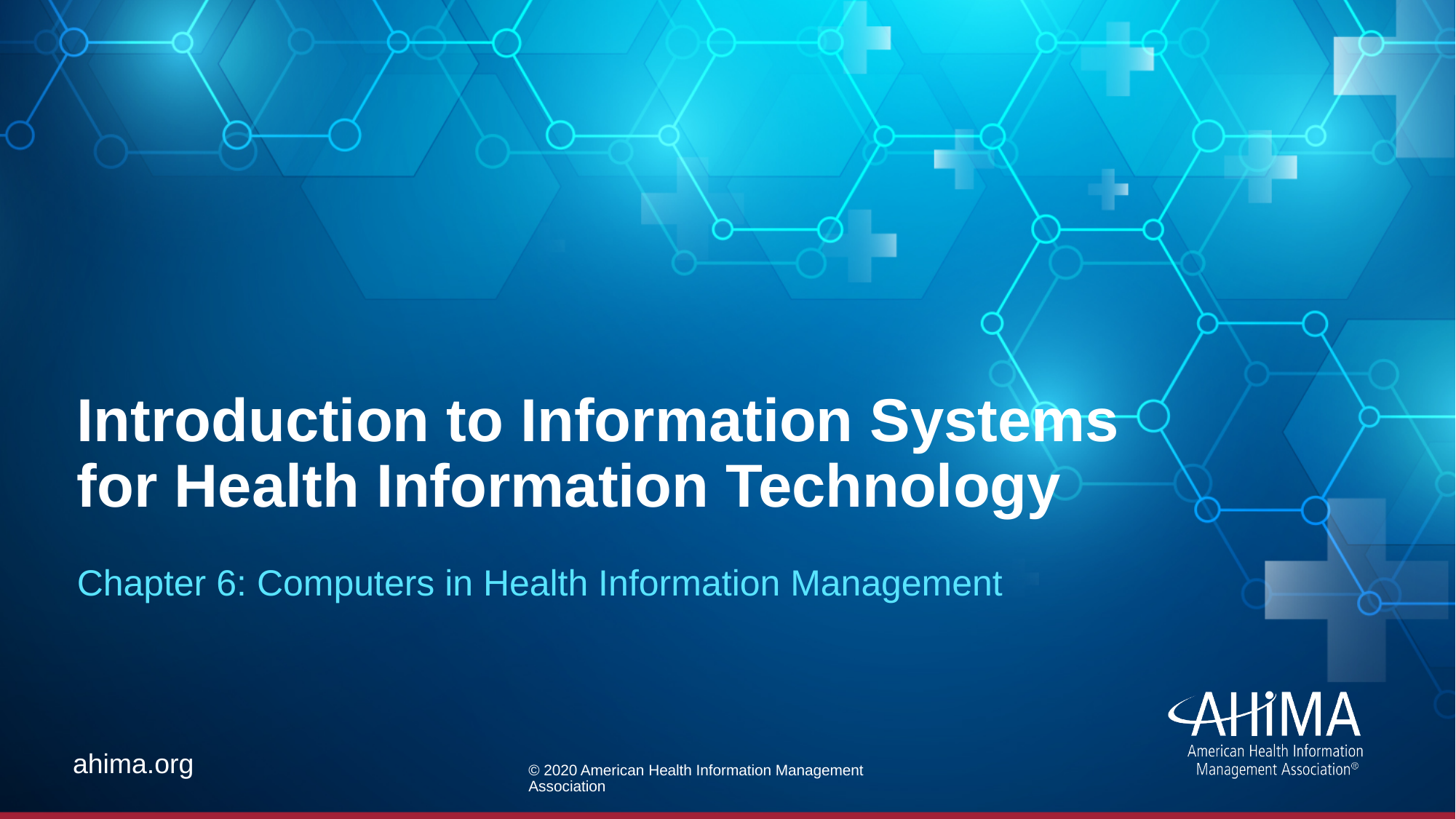

# Introduction to Information Systems for Health Information Technology
Chapter 6: Computers in Health Information Management
© 2020 American Health Information Management Association